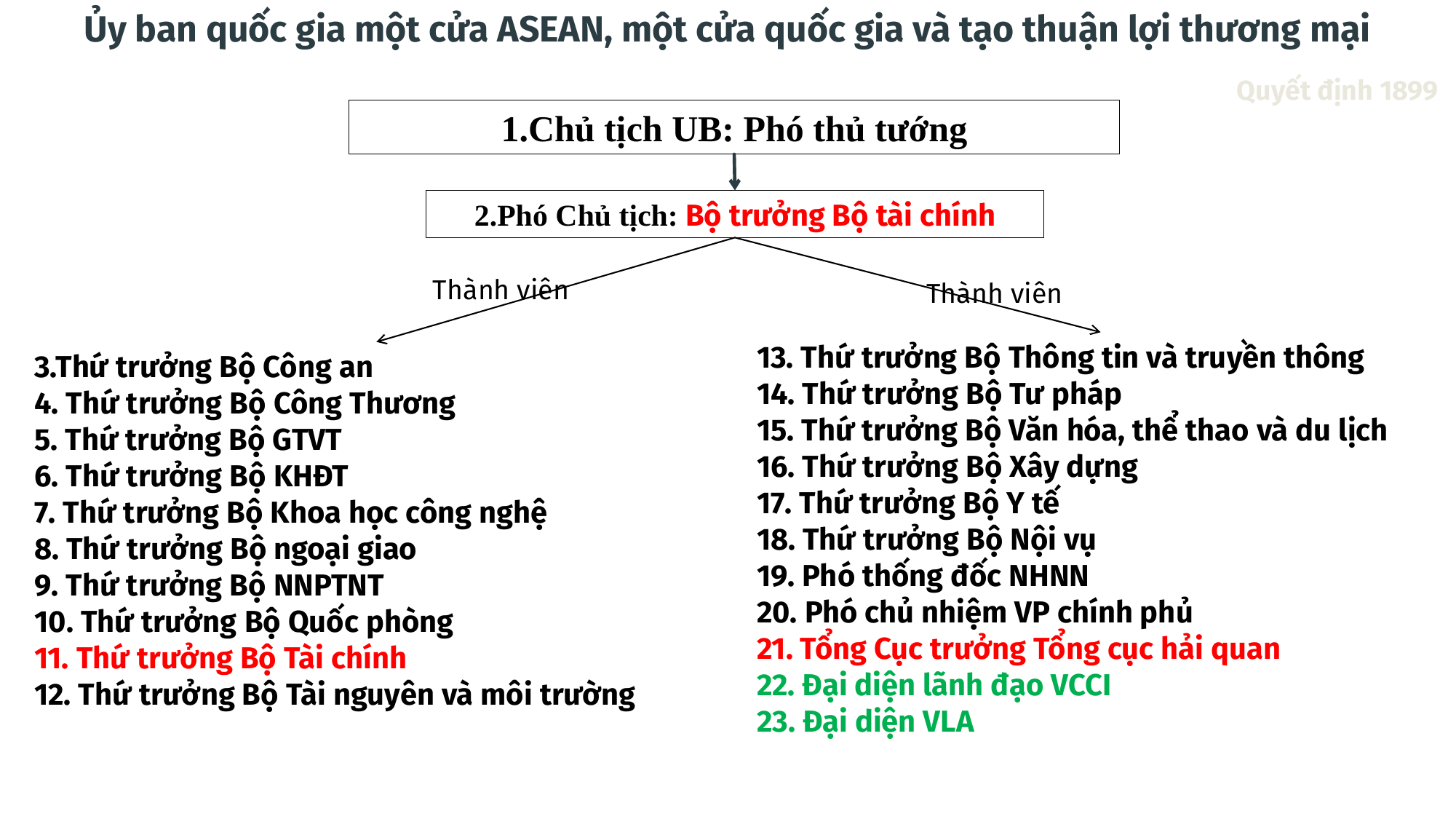

Ủy ban quốc gia một cửa ASEAN, một cửa quốc gia và tạo thuận lợi thương mại
Quyết định 1899
1.Chủ tịch UB: Phó thủ tướng
2.Phó Chủ tịch: Bộ trưởng Bộ tài chính
Thành viên
Thành viên
13. Thứ trưởng Bộ Thông tin và truyền thông
14. Thứ trưởng Bộ Tư pháp
15. Thứ trưởng Bộ Văn hóa, thể thao và du lịch
16. Thứ trưởng Bộ Xây dựng
17. Thứ trưởng Bộ Y tế
18. Thứ trưởng Bộ Nội vụ
19. Phó thống đốc NHNN
20. Phó chủ nhiệm VP chính phủ
21. Tổng Cục trưởng Tổng cục hải quan
22. Đại diện lãnh đạo VCCI
23. Đại diện VLA
3.Thứ trưởng Bộ Công an
4. Thứ trưởng Bộ Công Thương
5. Thứ trưởng Bộ GTVT
6. Thứ trưởng Bộ KHĐT
7. Thứ trưởng Bộ Khoa học công nghệ
8. Thứ trưởng Bộ ngoại giao
9. Thứ trưởng Bộ NNPTNT
10. Thứ trưởng Bộ Quốc phòng
11. Thứ trưởng Bộ Tài chính
12. Thứ trưởng Bộ Tài nguyên và môi trường